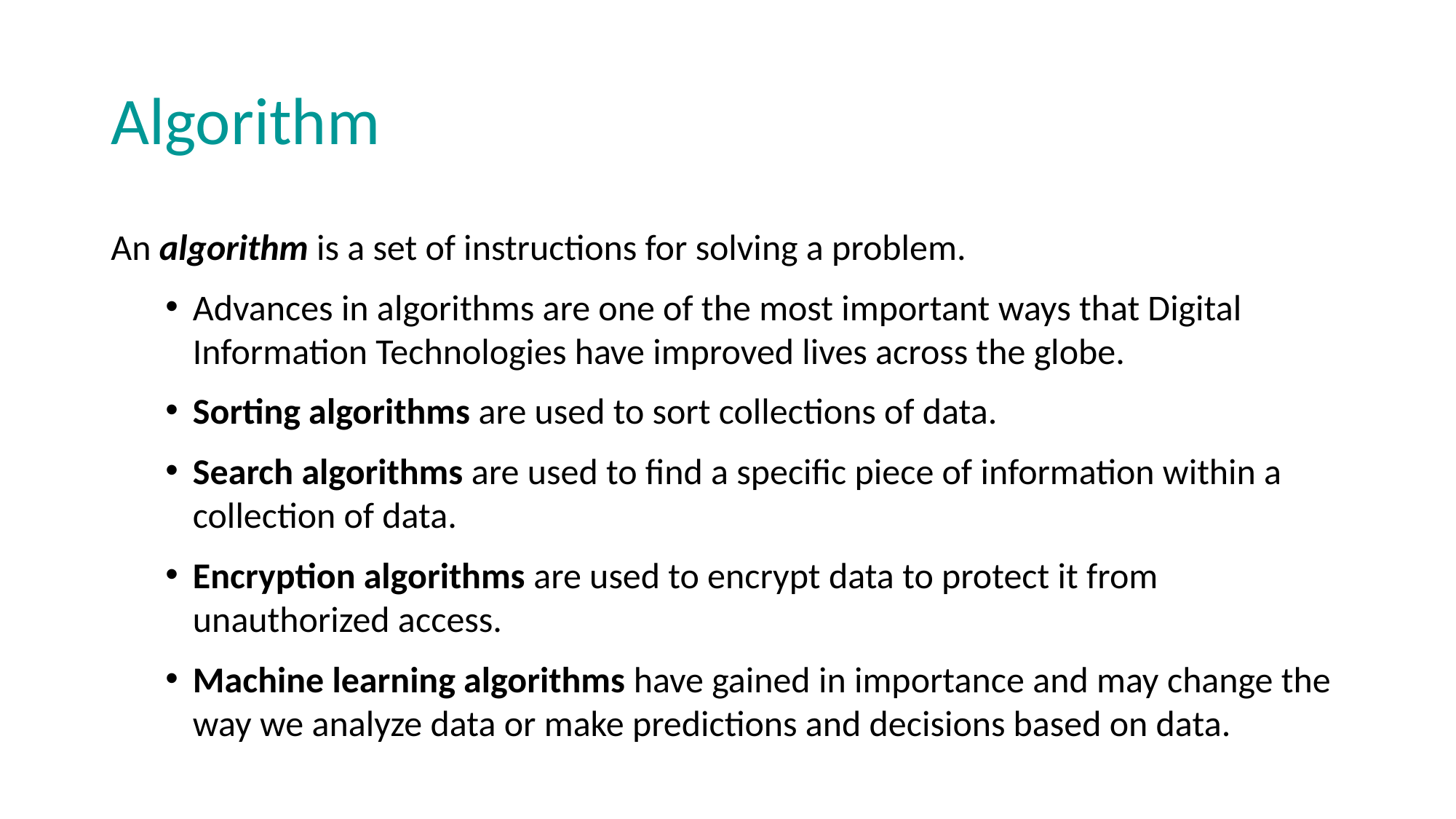

# Algorithm
An algorithm is a set of instructions for solving a problem.
Advances in algorithms are one of the most important ways that Digital Information Technologies have improved lives across the globe.
Sorting algorithms are used to sort collections of data.
Search algorithms are used to find a specific piece of information within a collection of data.
Encryption algorithms are used to encrypt data to protect it from unauthorized access.
Machine learning algorithms have gained in importance and may change the way we analyze data or make predictions and decisions based on data.